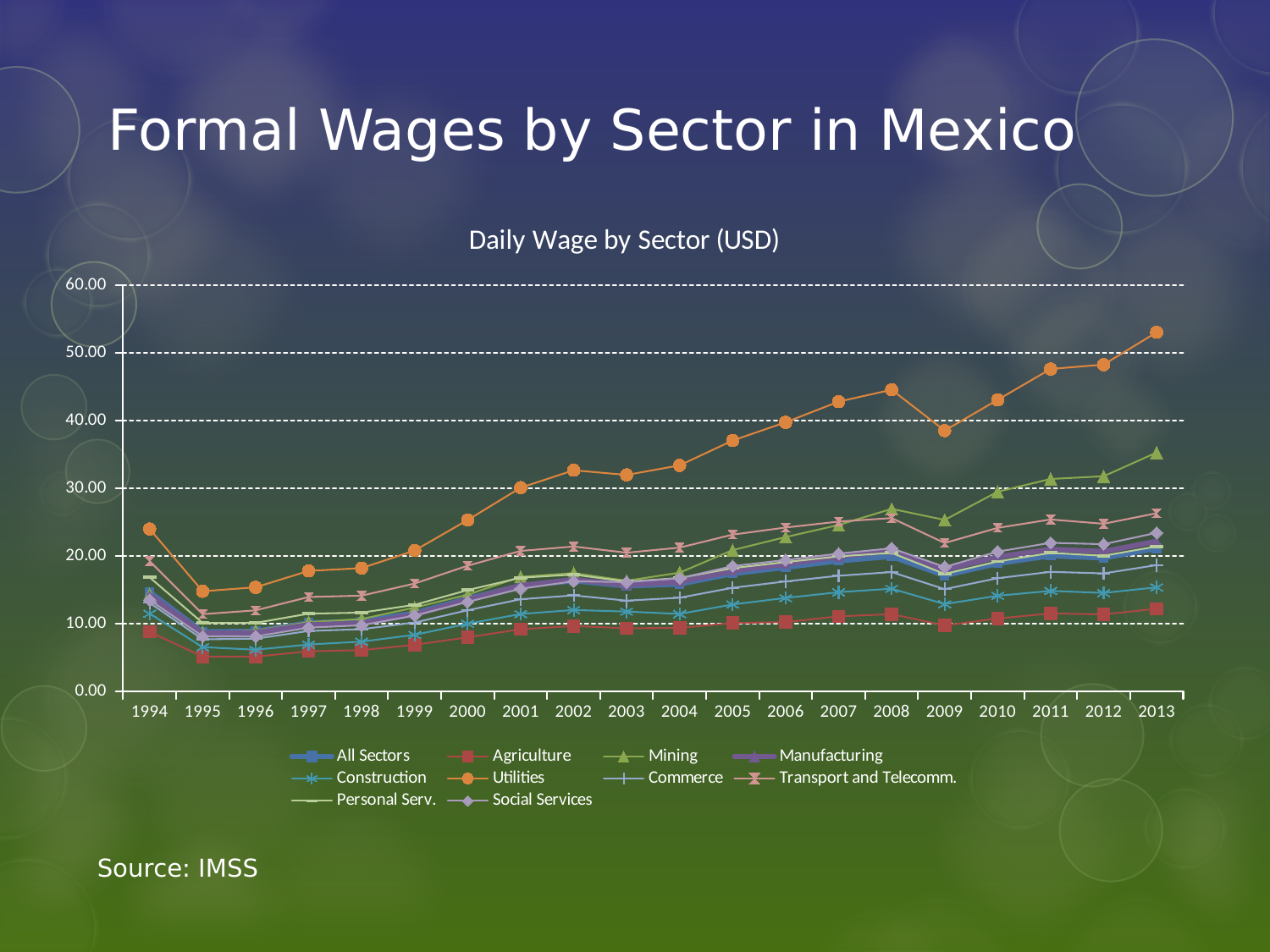

# Formal Wages by Sector in Mexico

### Chart: Daily Wage by Sector (USD)

| Category | All Sectors | Agriculture | Mining | Manufacturing | Construction | Utilities | Commerce | Transport and Telecomm. | Personal Serv. | Social Services |
|---|---|---|---|---|---|---|---|---|---|---|
| 1994.0 | 14.695788293738 | 8.814510115699704 | 14.3846879367133 | 14.24839635173105 | 11.50775034937064 | 24.0110218412203 | 13.10473218209741 | 19.26748211172947 | 16.86756507182468 | 13.52249551867343 |
| 1995.0 | 8.805098399155636 | 5.165906987190388 | 8.7614779541492 | 8.593227666267245 | 6.560203354360292 | 14.81537257182769 | 7.711471527922927 | 11.42699871864943 | 10.12461686060022 | 8.153907470131031 |
| 1996.0 | 8.899337999611815 | 5.153010144385607 | 9.015135980384523 | 8.699323305549859 | 6.178085451453122 | 15.40244732891561 | 7.811100157577365 | 11.99693398528181 | 10.14416629291845 | 8.142703466153762 |
| 1997.0 | 10.13241424309235 | 5.945576527417478 | 10.25618833632388 | 9.850945312376673 | 6.94524081392106 | 17.82028698768173 | 8.943811663676113 | 13.96645601258663 | 11.50384281452092 | 9.430472051062129 |
| 1998.0 | 10.36342390942452 | 6.113801322473567 | 10.7119264347853 | 10.07343933433004 | 7.370251550928185 | 18.23803976907338 | 9.215526339554073 | 14.16728770687024 | 11.65333642257126 | 9.793766002997412 |
| 1999.0 | 11.59320261073301 | 6.89761728773848 | 12.39965343634944 | 11.36682402655361 | 8.379752175610845 | 20.83280221466027 | 10.19208830748633 | 15.95401581501729 | 12.8099966529064 | 11.22765815017293 |
| 2000.0 | 13.71575337129266 | 8.006045913765925 | 14.30874302788504 | 13.55322361007122 | 10.01768529962474 | 25.34349803671713 | 12.01331666603949 | 18.58797848306115 | 14.98751447719209 | 13.24207596359704 |
| 2001.0 | 15.64812360213772 | 9.202645990329707 | 16.948122145395 | 15.65302839096023 | 11.45612959939049 | 30.12666018040563 | 13.63916062347269 | 20.7761315932901 | 16.81024509829935 | 15.18045813110145 |
| 2002.0 | 16.36716809623602 | 9.674277852578868 | 17.49563243152248 | 16.52921004646633 | 12.0468458336111 | 32.70303283435342 | 14.20374374450305 | 21.4234640836552 | 17.28629987436952 | 16.28495229279148 |
| 2003.0 | 15.60483882358448 | 9.344784592522522 | 16.3647831190532 | 15.77331520233897 | 11.80944096433733 | 32.01113073791417 | 13.43113140234809 | 20.51418940184174 | 16.23413052605676 | 16.16549060968459 |
| 2004.0 | 15.88148307761752 | 9.398589405386986 | 17.56791022121641 | 16.20769089431349 | 11.46425960841697 | 33.42471814571961 | 13.8570701172171 | 21.26207248394572 | 16.77763411084373 | 16.72962079008483 |
| 2005.0 | 17.43093986791228 | 10.1194266440577 | 20.8929165283659 | 17.80717618744804 | 12.86492020108483 | 37.09788875491956 | 15.32342027082428 | 23.1856067328638 | 18.23715588640675 | 18.53147918548943 |
| 2006.0 | 18.35608771071583 | 10.25412736753174 | 22.82110670287746 | 18.83894222630843 | 13.8248367409785 | 39.79320960350024 | 16.26708767322063 | 24.22904973006837 | 19.119741280216 | 19.43598343111173 |
| 2007.0 | 19.31216014486364 | 11.11336919009772 | 24.60743107737299 | 19.9237967359399 | 14.67941204023926 | 42.84105564027954 | 17.10424014849752 | 25.11419713335674 | 19.97401382835648 | 20.37883514325408 |
| 2008.0 | 19.9737166384453 | 11.43119424865377 | 26.9918796555696 | 20.83210340833118 | 15.19296883977625 | 44.59704527991698 | 17.64743086467139 | 25.62700421839628 | 20.48397601396423 | 21.16665256682715 |
| 2009.0 | 17.14080910404947 | 9.763208926472203 | 25.35768010840482 | 18.00361284463159 | 12.9191157833128 | 38.5589663666076 | 15.1249282213378 | 21.94676007018482 | 17.36932343010246 | 18.40353895997223 |
| 2010.0 | 18.92682506642614 | 10.79614171423578 | 29.52731608123809 | 19.89083269194569 | 14.15617609997767 | 43.10542653646883 | 16.74312250117688 | 24.17832534799576 | 19.22060317351249 | 20.66970982324011 |
| 2011.0 | 20.06859567175808 | 11.54119818997893 | 31.41981120369539 | 21.01730514085046 | 14.87082836068895 | 47.6688940039181 | 17.68221675533562 | 25.42114571349763 | 20.48102100475122 | 21.97195140265928 |
| 2012.0 | 19.74731555523594 | 11.39812473015663 | 31.81363768420083 | 20.68153779826201 | 14.56842317390305 | 48.31387334811285 | 17.45069641463697 | 24.78787527667683 | 20.06358930761903 | 21.76666572534411 |
| 2013.0 | 21.15303645391253 | 12.23027907581367 | 35.3246547297181 | 22.18503962329645 | 15.39552202896875 | 53.09049500916926 | 18.6818249007937 | 26.34805222144228 | 21.43755105439694 | 23.45256775859949 |
Source: IMSS